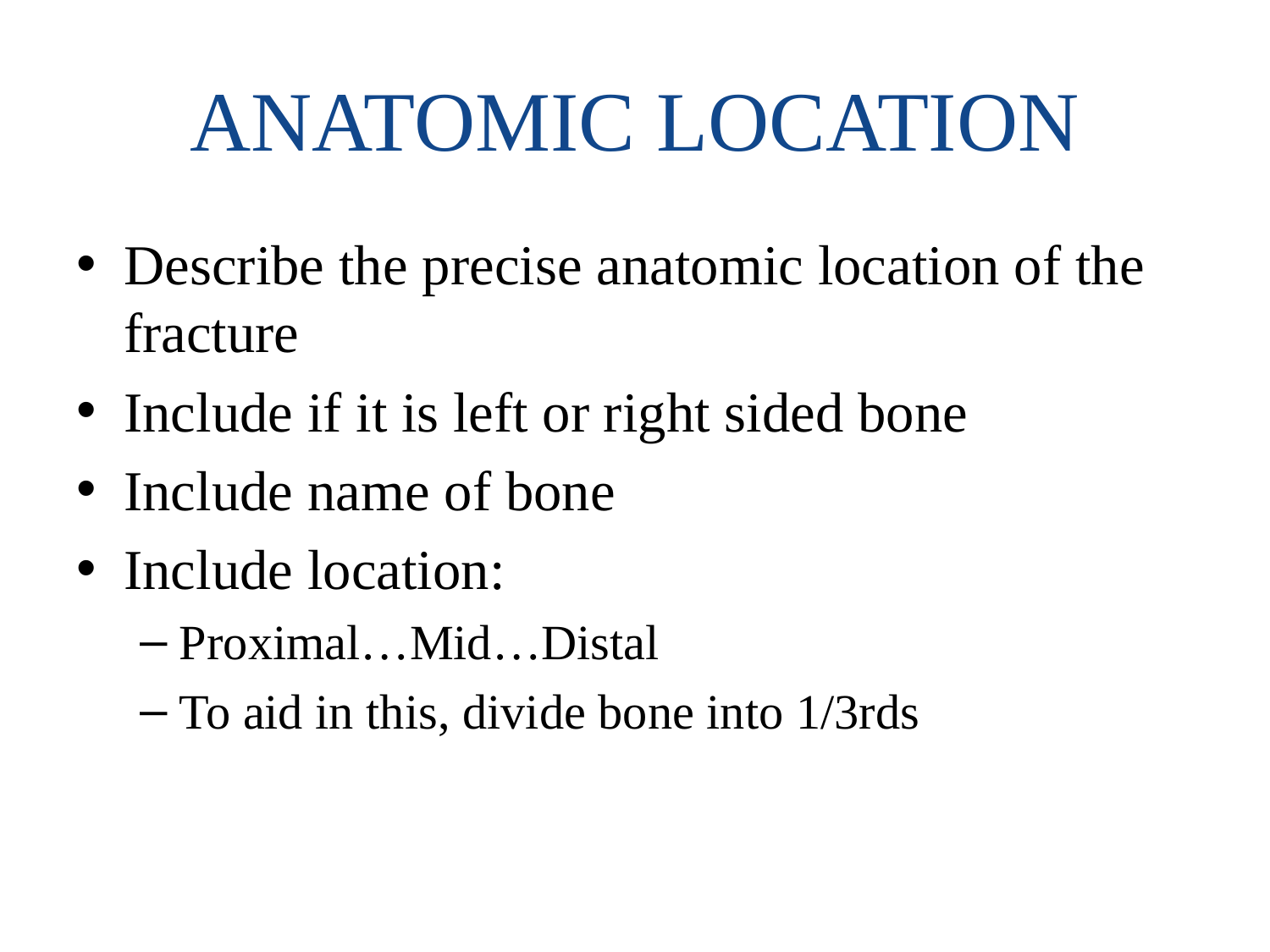

# ANATOMIC LOCATION
Describe the precise anatomic location of the fracture
Include if it is left or right sided bone
Include name of bone
Include location:
Proximal…Mid…Distal
To aid in this, divide bone into 1/3rds